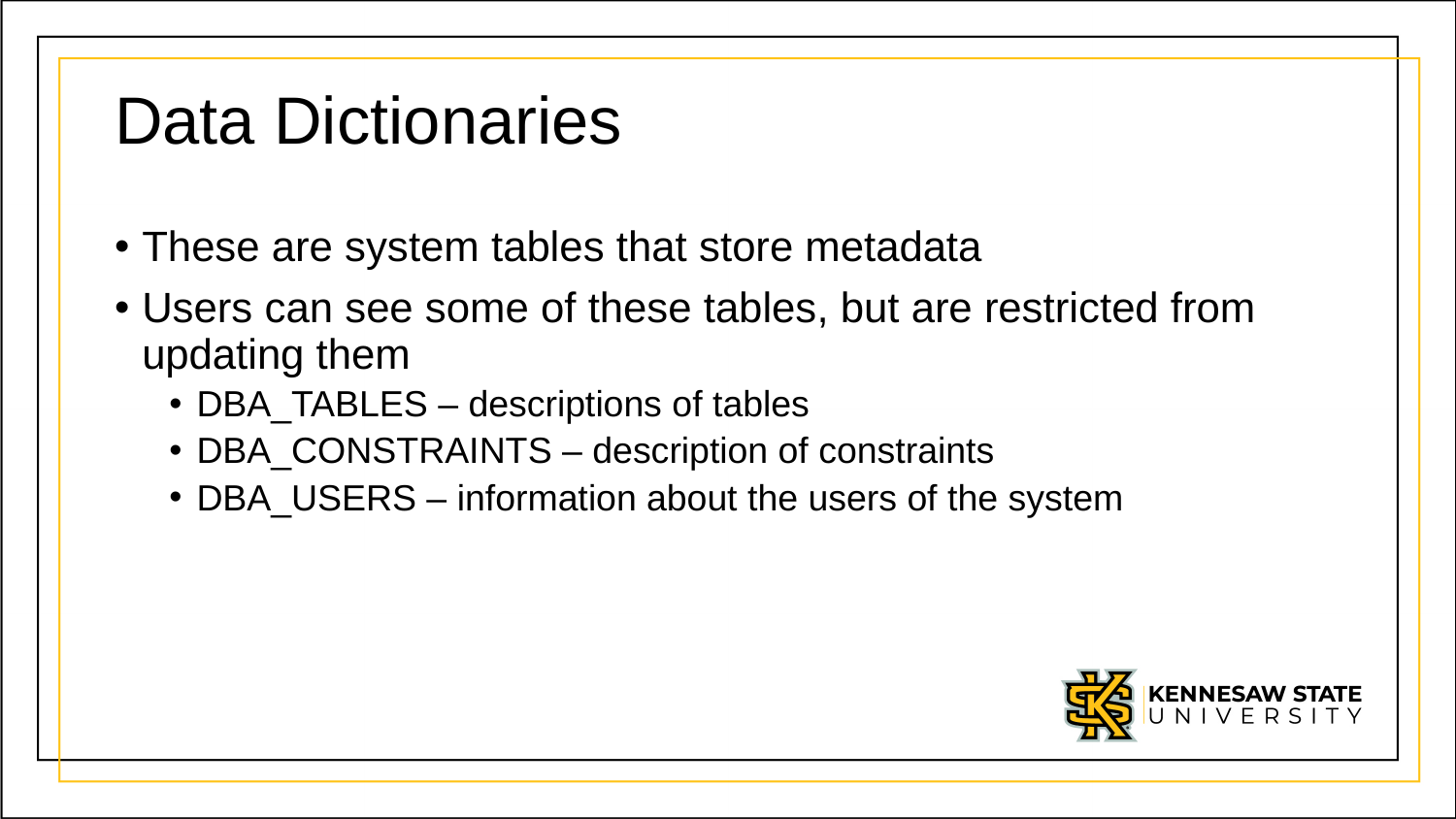

# Data Dictionaries
These are system tables that store metadata
Users can see some of these tables, but are restricted from updating them
DBA_TABLES – descriptions of tables
DBA_CONSTRAINTS – description of constraints
DBA_USERS – information about the users of the system